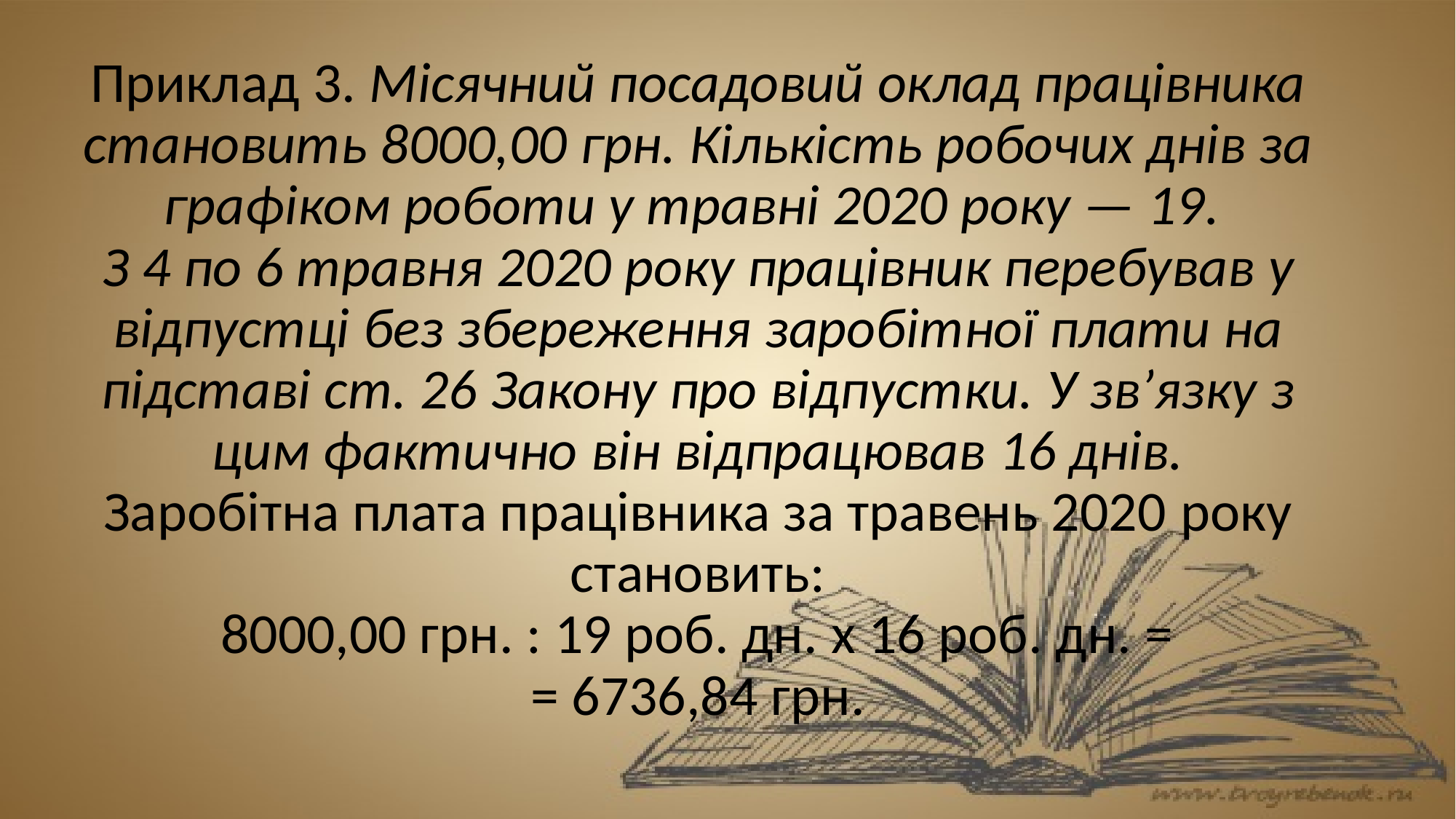

# Приклад 3. Місячний посадовий оклад працівника становить 8000,00 грн. Кількість робочих днів за графіком роботи у травні 2020 року — 19. З 4 по 6 травня 2020 року працівник перебував у відпустці без збереження заробітної плати на підставі ст. 26 Закону про відпустки. У зв’язку з цим фактично він відпрацював 16 днів. Заробітна плата працівника за травень 2020 року становить: 8000,00 грн. : 19 роб. дн. х 16 роб. дн. = = 6736,84 грн.